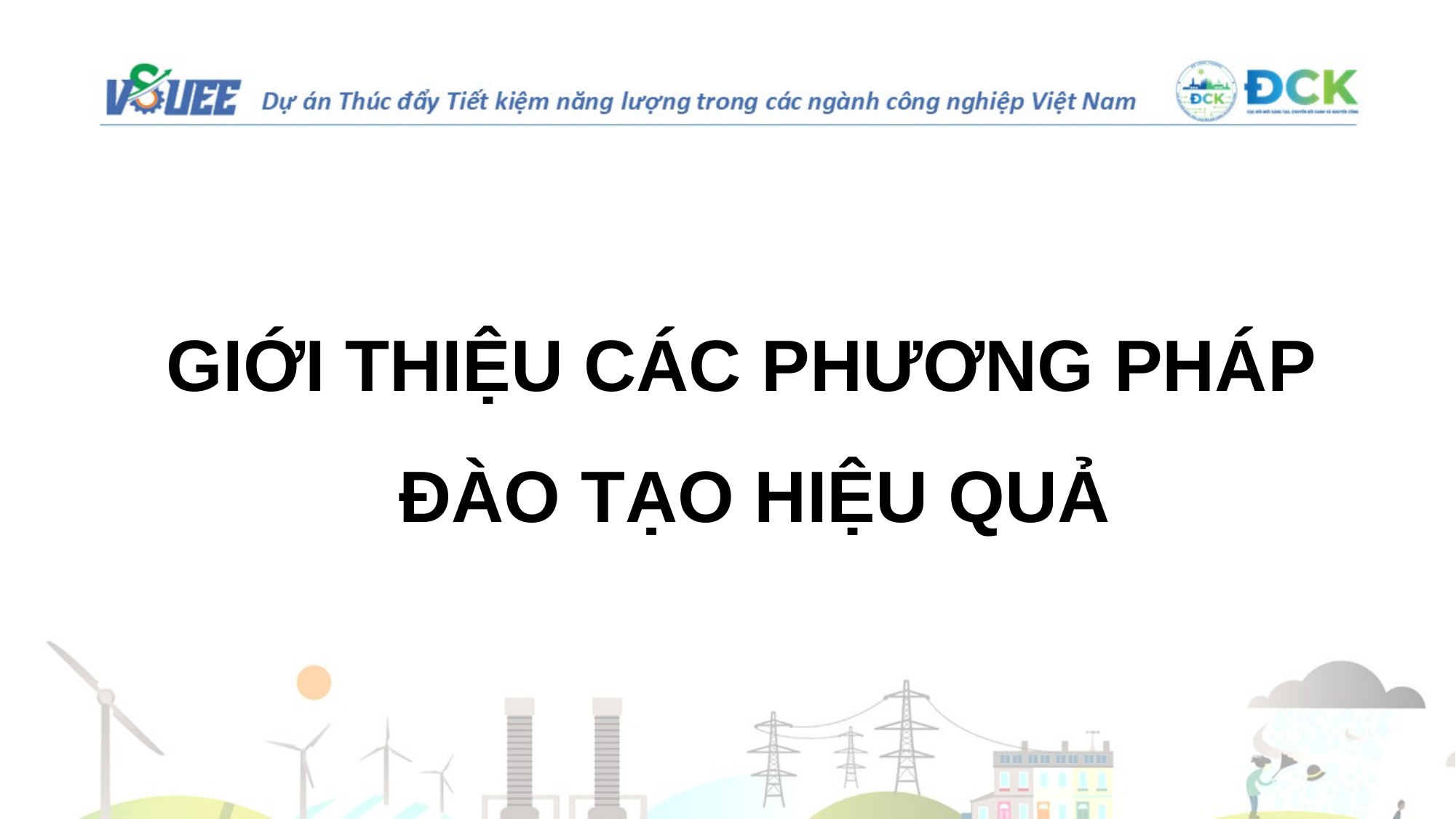

GIỚI THIỆU CÁC PHƯƠNG PHÁP ĐÀO TẠO HIỆU QUẢ